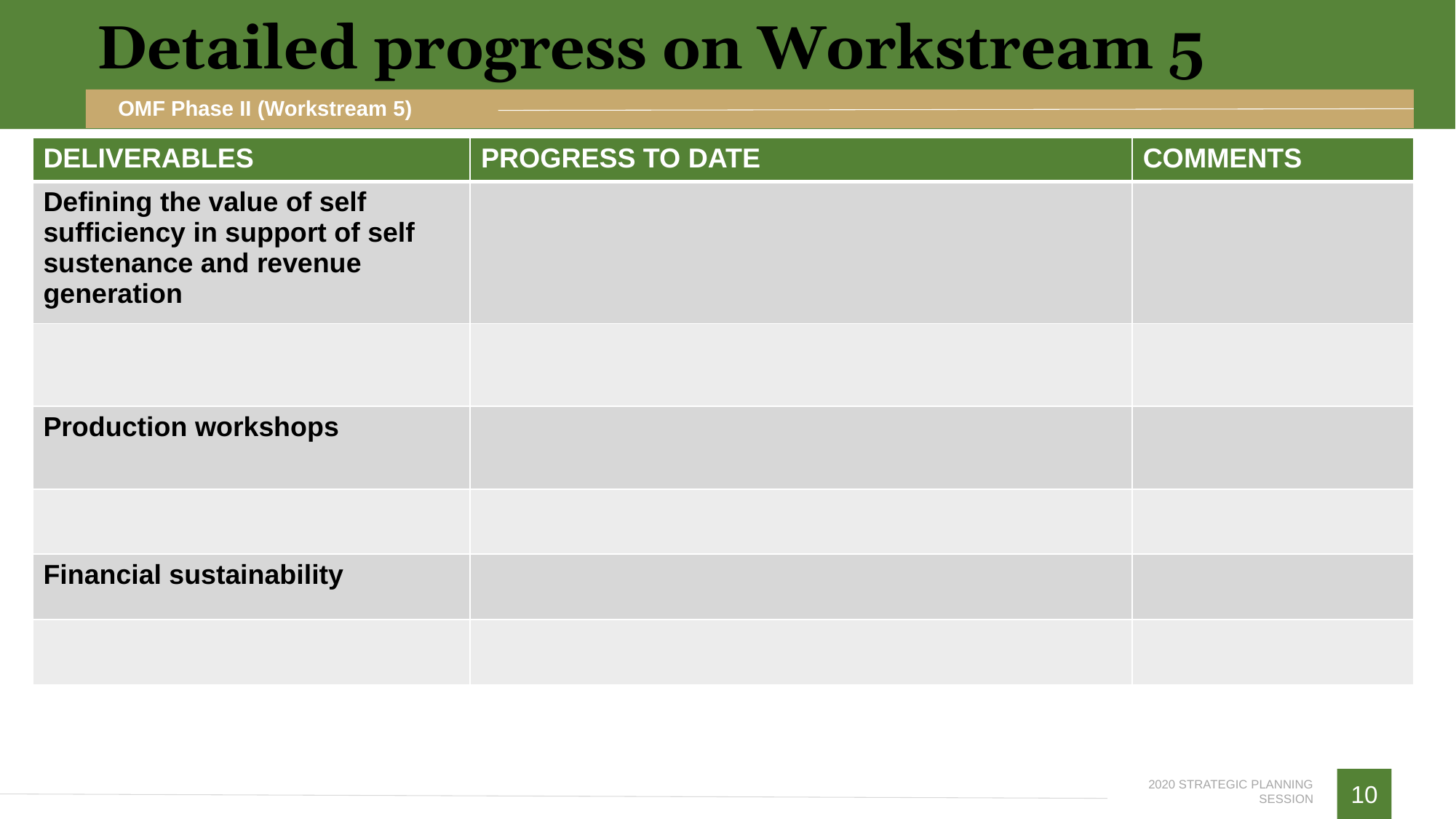

Detailed progress on Workstream 5

OMF Phase II (Workstream 5)
| DELIVERABLES | PROGRESS TO DATE | COMMENTS |
| --- | --- | --- |
| Defining the value of self sufficiency in support of self sustenance and revenue generation |  |  |
|  |  |  |
| Production workshops |  |  |
|  |  |  |
| Financial sustainability |  |  |
|  |  |  |